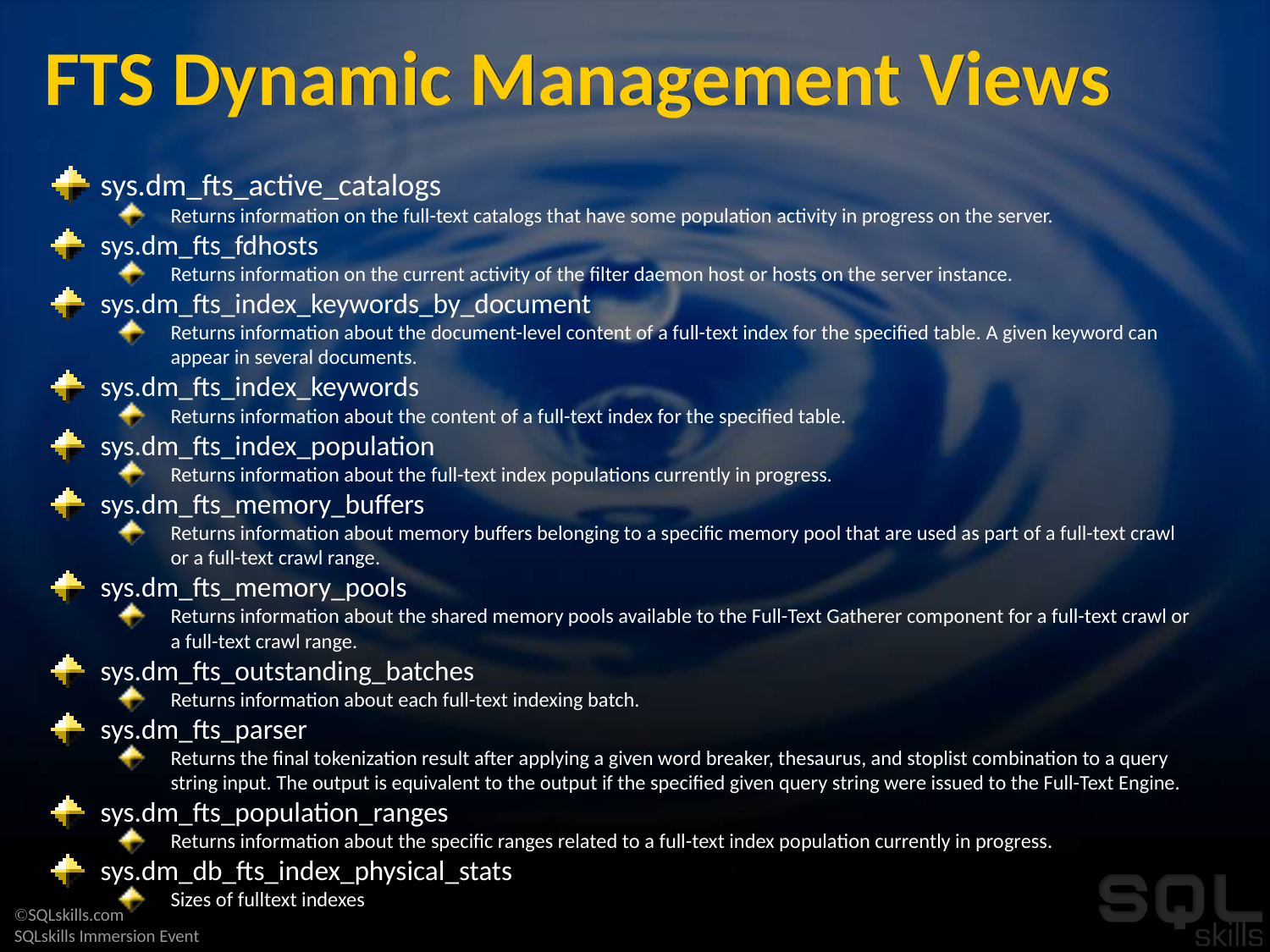

# FTS Dynamic Management Views
sys.dm_fts_active_catalogs
Returns information on the full-text catalogs that have some population activity in progress on the server.
sys.dm_fts_fdhosts
Returns information on the current activity of the filter daemon host or hosts on the server instance.
sys.dm_fts_index_keywords_by_document
Returns information about the document-level content of a full-text index for the specified table. A given keyword can appear in several documents.
sys.dm_fts_index_keywords
Returns information about the content of a full-text index for the specified table.
sys.dm_fts_index_population
Returns information about the full-text index populations currently in progress.
sys.dm_fts_memory_buffers
Returns information about memory buffers belonging to a specific memory pool that are used as part of a full-text crawl or a full-text crawl range.
sys.dm_fts_memory_pools
Returns information about the shared memory pools available to the Full-Text Gatherer component for a full-text crawl or a full-text crawl range.
sys.dm_fts_outstanding_batches
Returns information about each full-text indexing batch.
sys.dm_fts_parser
Returns the final tokenization result after applying a given word breaker, thesaurus, and stoplist combination to a query string input. The output is equivalent to the output if the specified given query string were issued to the Full-Text Engine.
sys.dm_fts_population_ranges
Returns information about the specific ranges related to a full-text index population currently in progress.
sys.dm_db_fts_index_physical_stats
Sizes of fulltext indexes